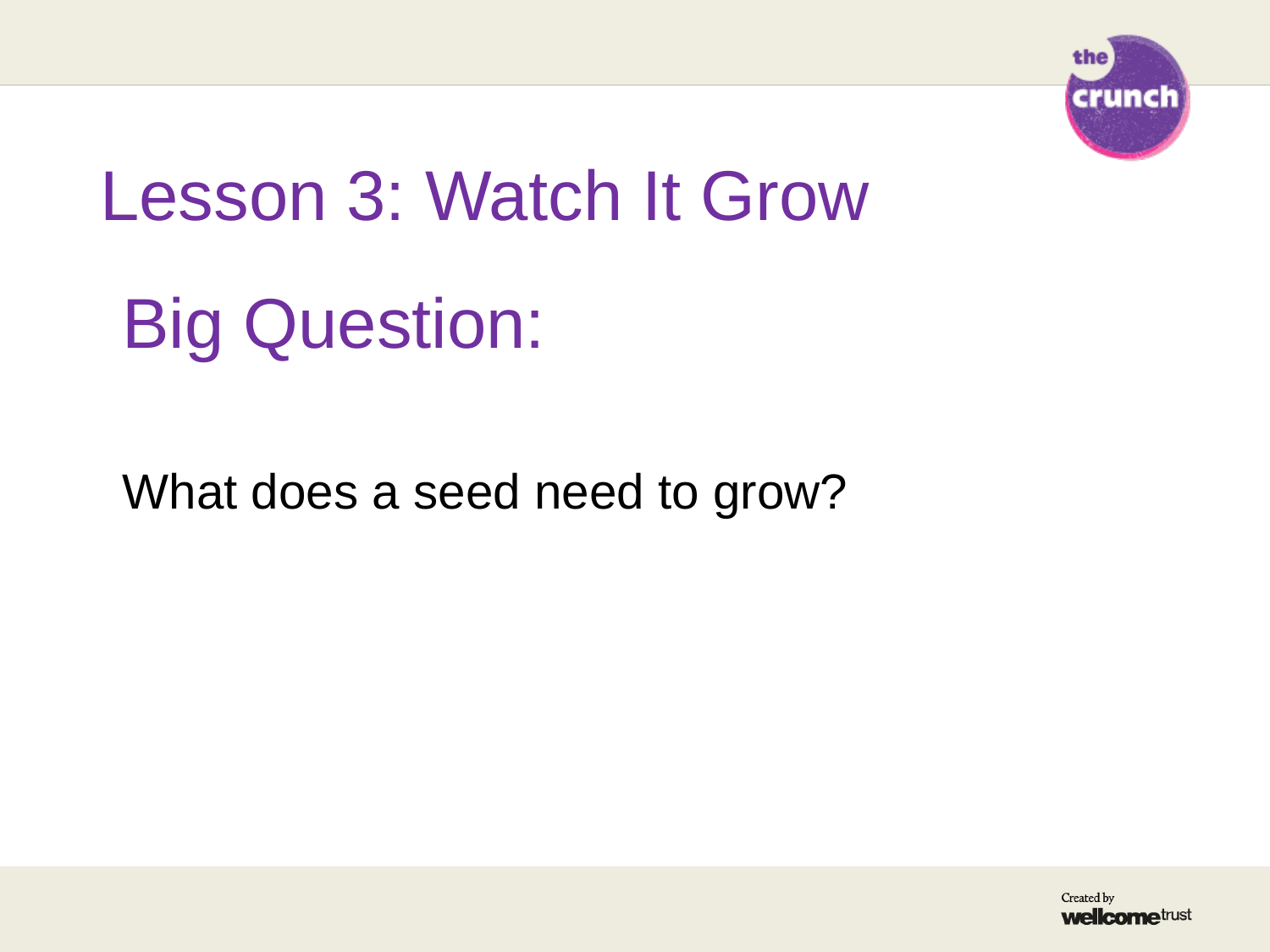

Lesson 3: Watch It Grow
Big Question:

What does a seed need to grow?